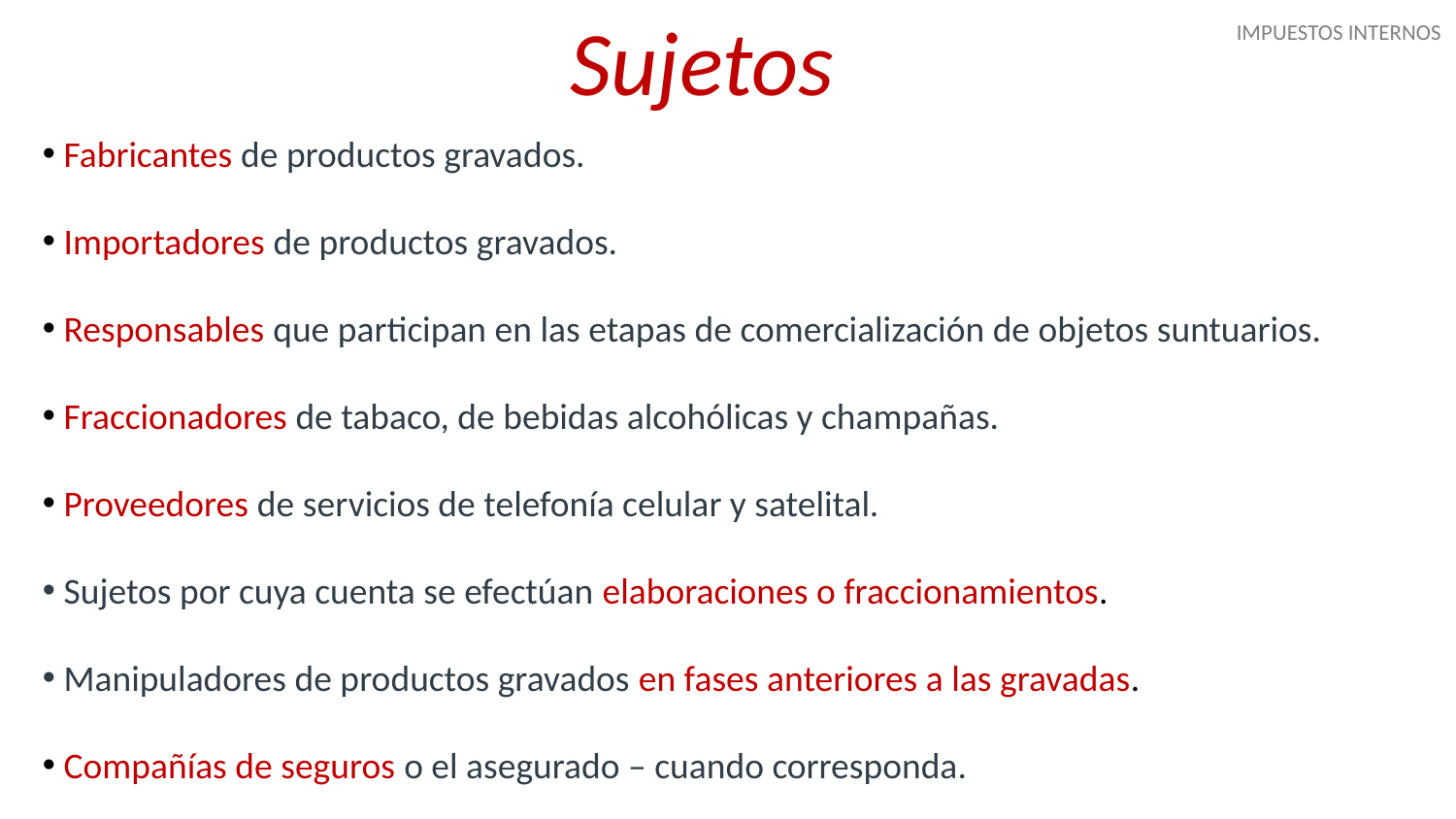

Sujetos
IMPUESTOS INTERNOS
 Fabricantes de productos gravados.

 Importadores de productos gravados.

 Responsables que participan en las etapas de comercialización de objetos suntuarios.

 Fraccionadores de tabaco, de bebidas alcohólicas y champañas.

 Proveedores de servicios de telefonía celular y satelital.

 Sujetos por cuya cuenta se efectúan elaboraciones o fraccionamientos.

 Manipuladores de productos gravados en fases anteriores a las gravadas.

 Compañías de seguros o el asegurado – cuando corresponda.